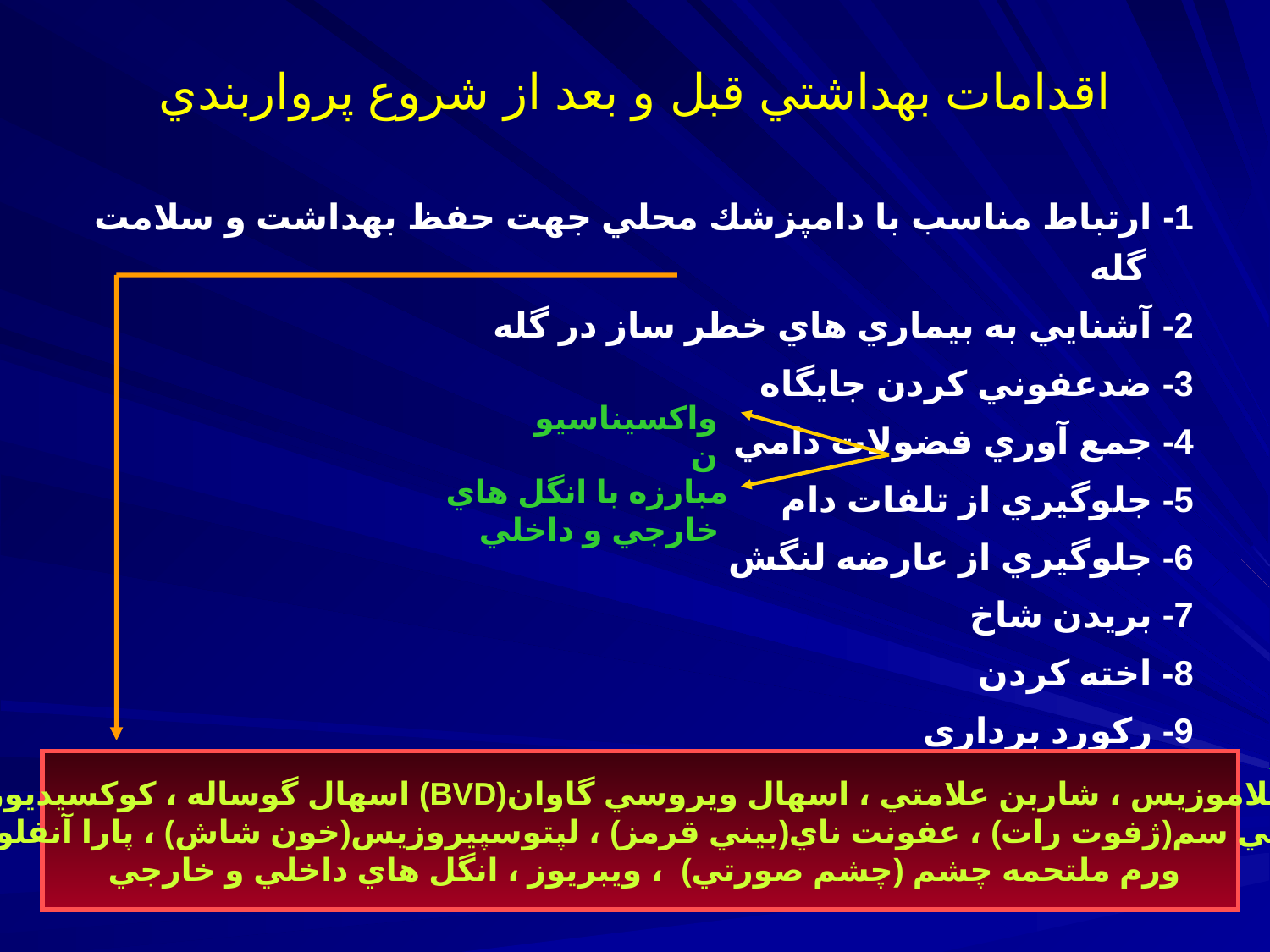

# اقدامات بهداشتي قبل و بعد از شروع پرواربندي
1- ارتباط مناسب با دامپزشك محلي جهت حفظ بهداشت و سلامت گله
2- آشنايي به بيماري هاي خطر ساز در گله
3- ضدعفوني كردن جايگاه
4- جمع آوري فضولات دامي
5- جلوگيري از تلفات دام
6- جلوگيري از عارضه لنگش
7- بريدن شاخ
8- اخته كردن
9- ركورد برداري

واكسيناسيون

مبارزه با انگل هاي خارجي و داخلي
آناپلاموزيس ، شاربن علامتي ، اسهال ويروسي گاوان(BVD) اسهال گوساله ، كوكسيديوز ،
گنديدگي سم(ژفوت رات) ، عفونت ناي(بيني قرمز) ، لپتوسپيروزيس(خون شاش) ، پارا آنفلوانزا ،
ورم ملتحمه چشم (چشم صورتي)  ، ويبريوز ، انگل هاي داخلي و خارجي